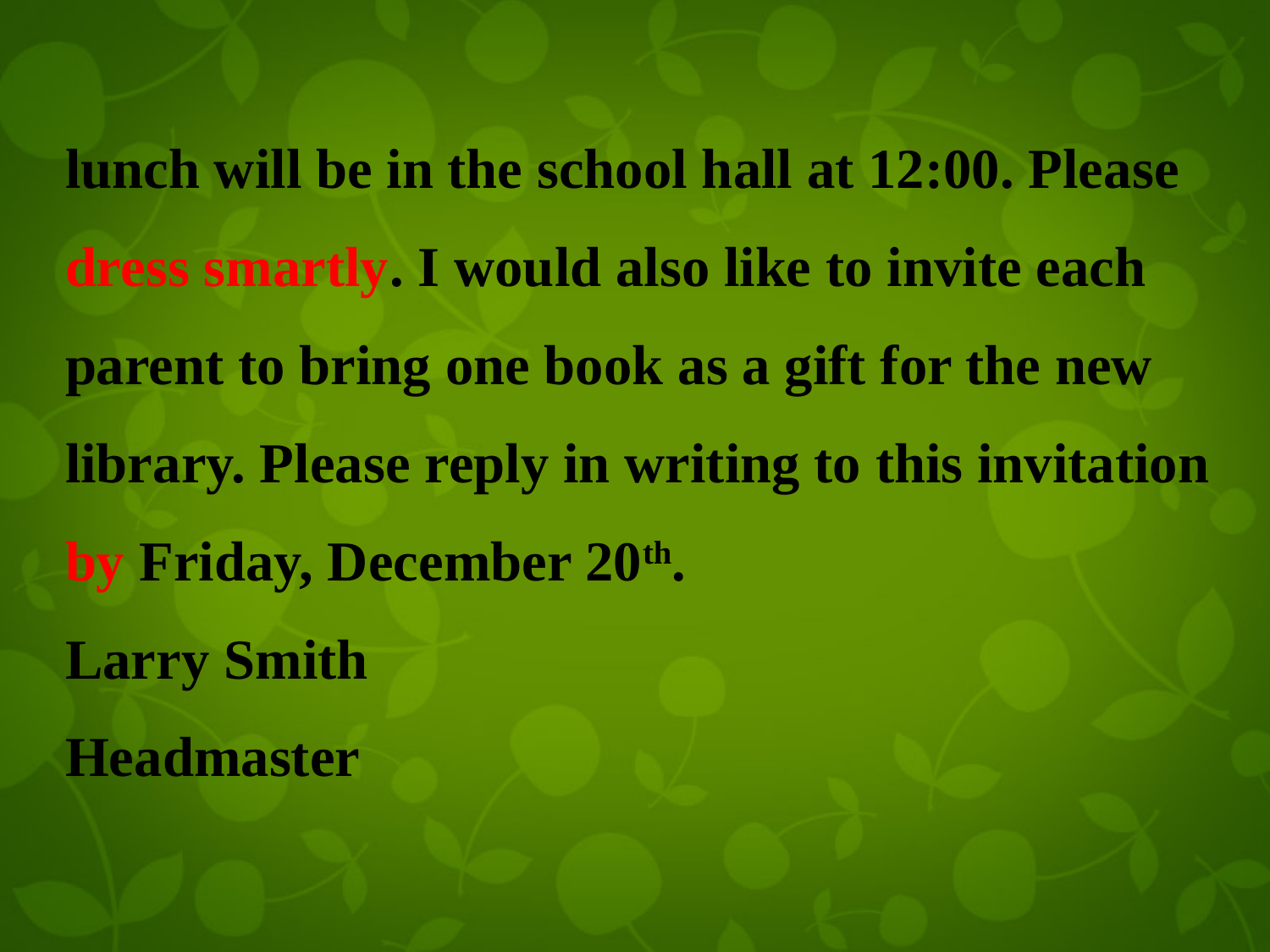

lunch will be in the school hall at 12:00. Please dress smartly. I would also like to invite each parent to bring one book as a gift for the new library. Please reply in writing to this invitation by Friday, December 20th.
Larry Smith
Headmaster